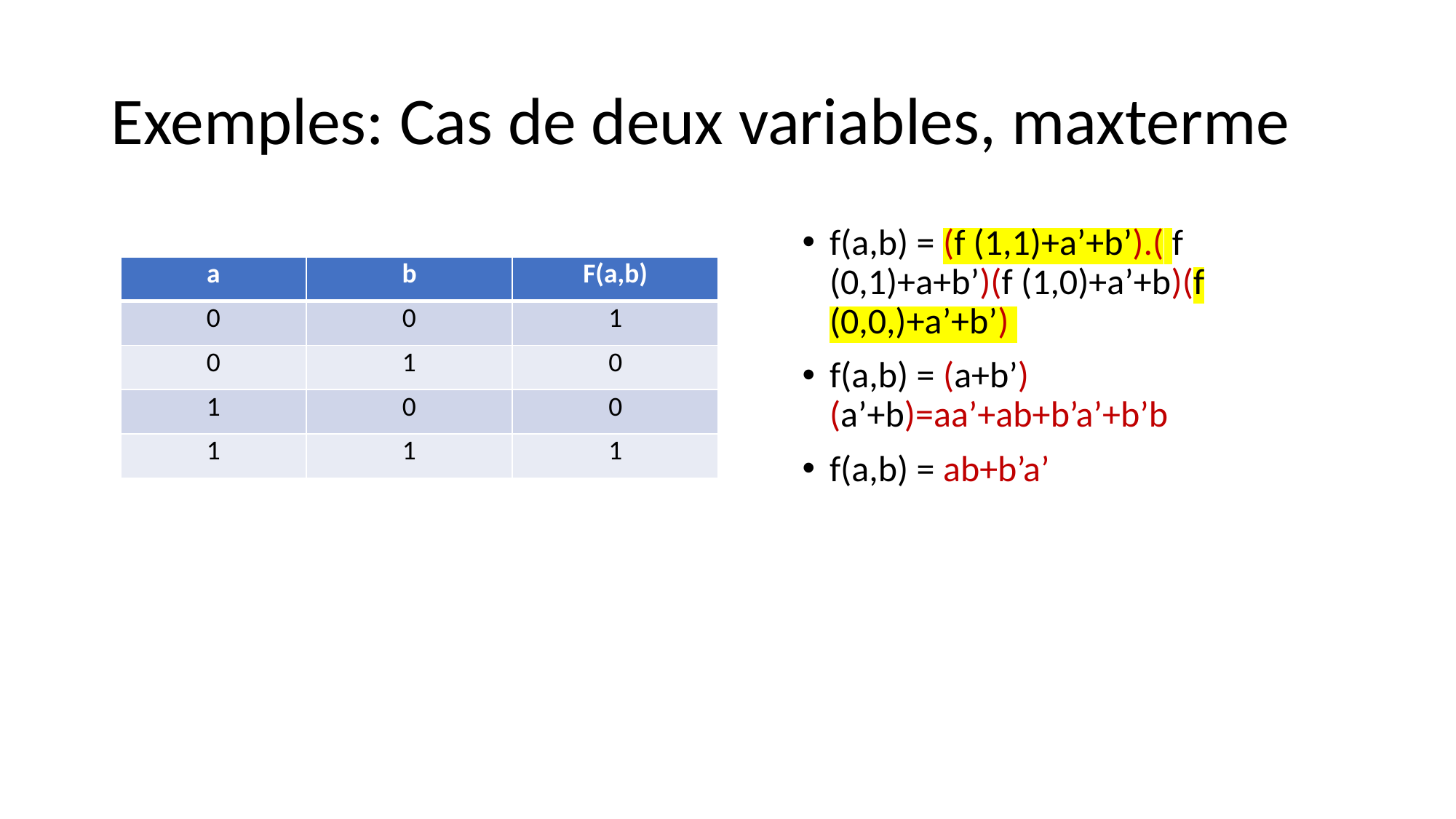

# Exemples: Cas de deux variables, maxterme
f(a,b) = (f (1,1)+a’+b’).( f (0,1)+a+b’)(f (1,0)+a’+b)(f (0,0,)+a’+b’)
f(a,b) = (a+b’)(a’+b)=aa’+ab+b’a’+b’b
f(a,b) = ab+b’a’

| a | b | F(a,b) |
| --- | --- | --- |
| 0 | 0 | 1 |
| 0 | 1 | 0 |
| 1 | 0 | 0 |
| 1 | 1 | 1 |